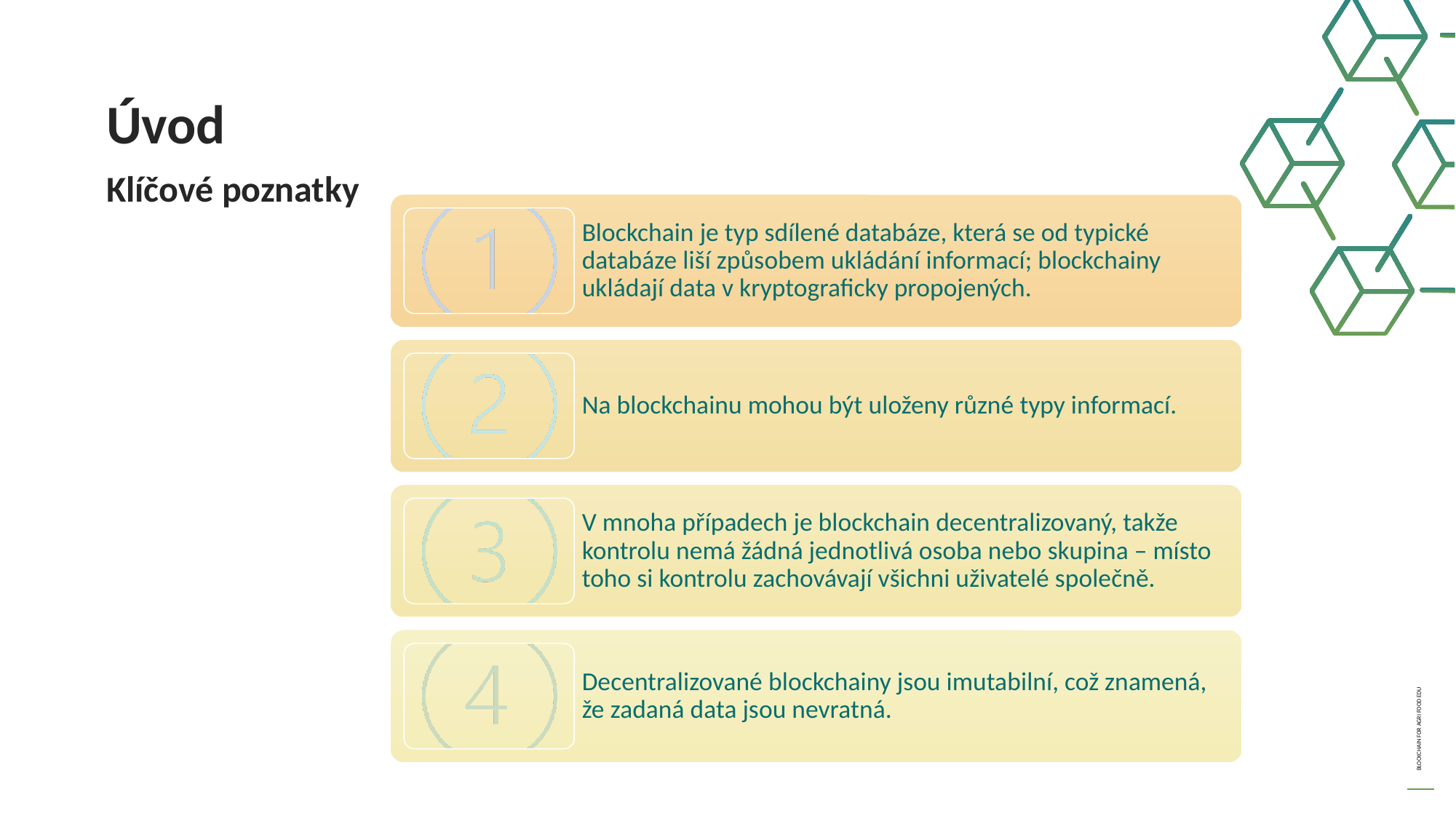

Úvod
Klíčové poznatky

Blockchain je typ sdílené databáze, která se od typické databáze liší způsobem ukládání informací; blockchainy ukládají data v kryptograficky propojených.

Na blockchainu mohou být uloženy různé typy informací.

V mnoha případech je blockchain decentralizovaný, takže kontrolu nemá žádná jednotlivá osoba nebo skupina – místo toho si kontrolu zachovávají všichni uživatelé společně.

Decentralizované blockchainy jsou imutabilní, což znamená, že zadaná data jsou nevratná.